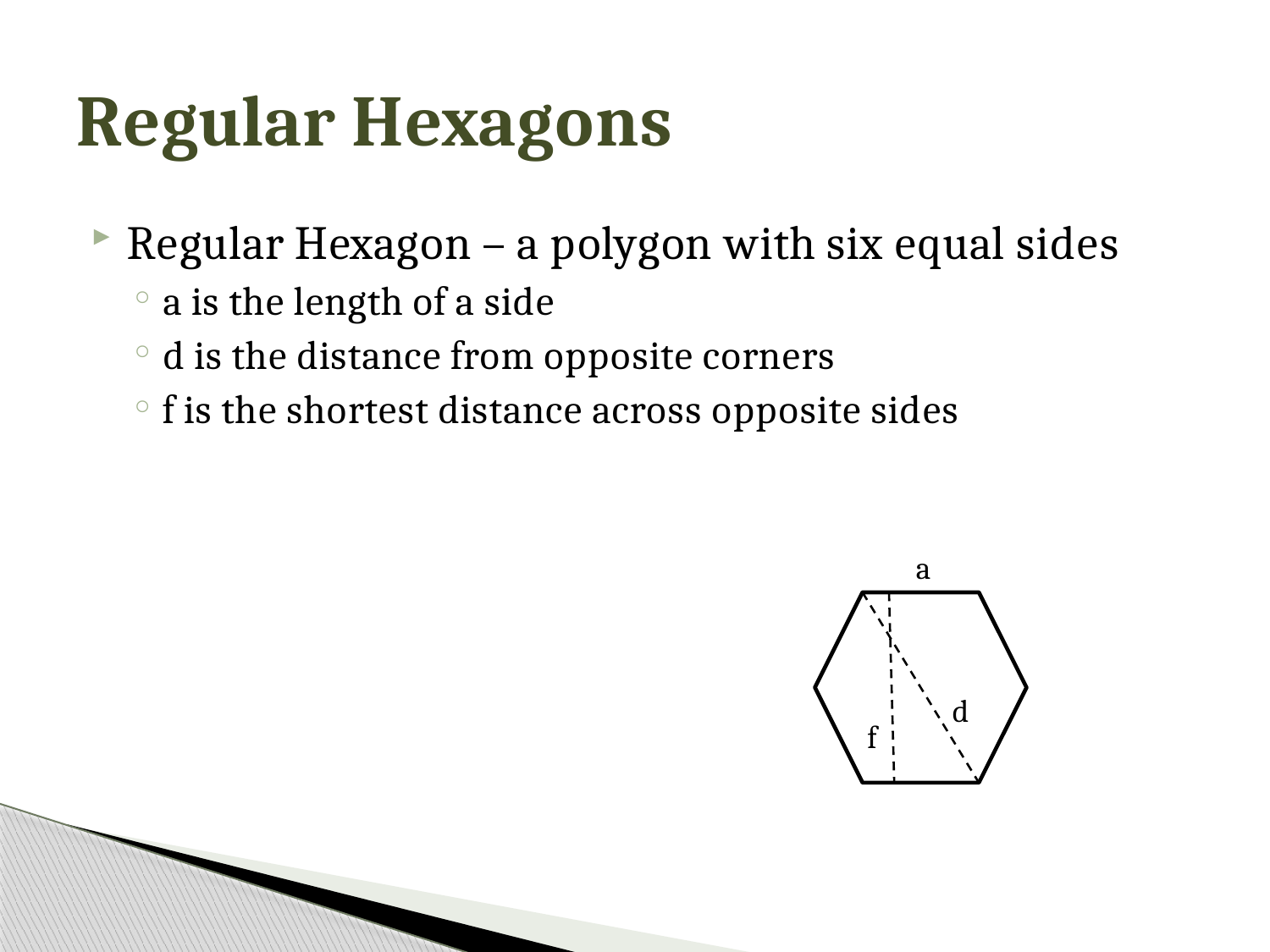

# Regular Hexagons
Regular Hexagon – a polygon with six equal sides
a is the length of a side
d is the distance from opposite corners
f is the shortest distance across opposite sides

a

d
f